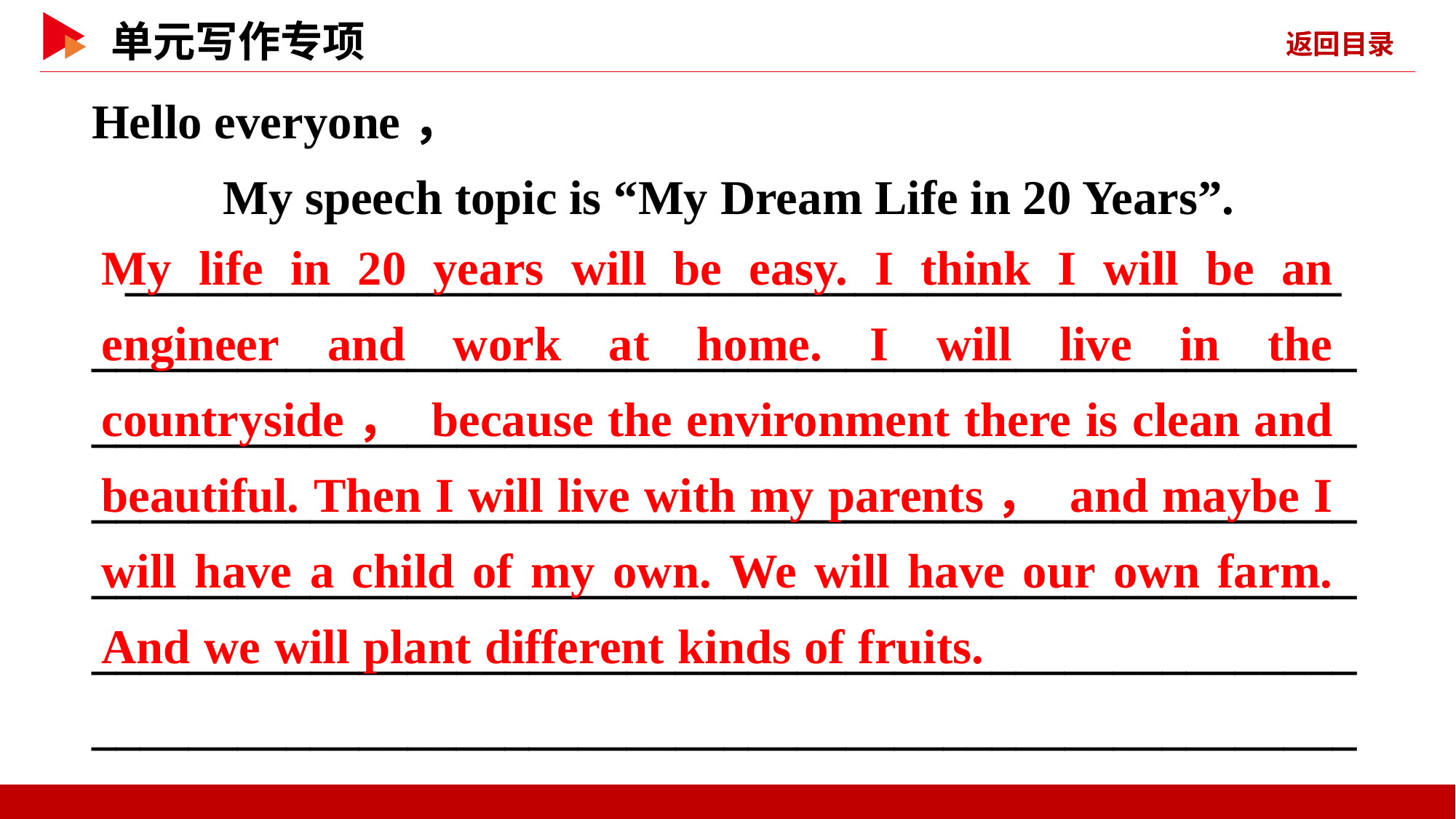

Hello everyone，
        My speech topic is “My Dream Life in 20 Years”.
____________________________________________________________________________________________________________________________________________________________________________________________________________________________________________________________________________________________________________________________________________________________________________
My life in 20 years will be easy. I think I will be an engineer and work at home. I will live in the countryside， because the environment there is clean and beautiful. Then I will live with my parents， and maybe I will have a child of my own. We will have our own farm. And we will plant different kinds of fruits.